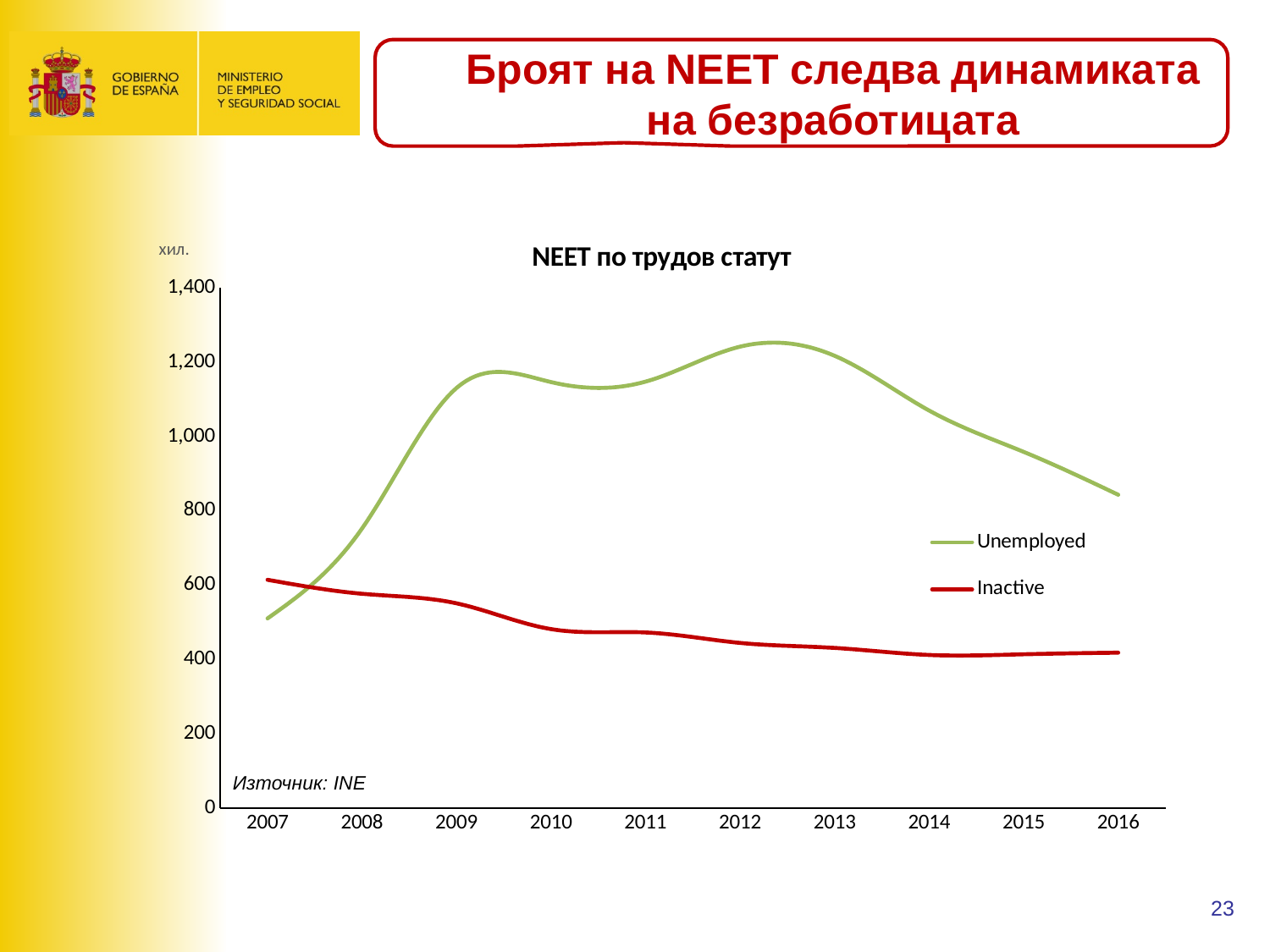

Броят на NEET следва динамиката на безработицата

### Chart: NEET по трудов статут

| Category |  |  |
|---|---|---|
| 2007 | 510.72499999999997 | 614.6750000000002 |
| 2008 | 752.9499999999997 | 577.075 |
| 2009 | 1131.2 | 551.2750000000001 |
| 2010 | 1146.825 | 481.92499999999984 |
| 2011 | 1148.1499999999999 | 472.92499999999995 |
| 2012 | 1242.25 | 444.8 |
| 2013 | 1217.575 | 431.35 |
| 2014 | 1070.2 | 412.375 |
| 2015 | 958.9999999999999 | 414.22499999999997 |
| 2016 | 843.6472899999998 | 418.5493125000001 |
Източник: INE

23